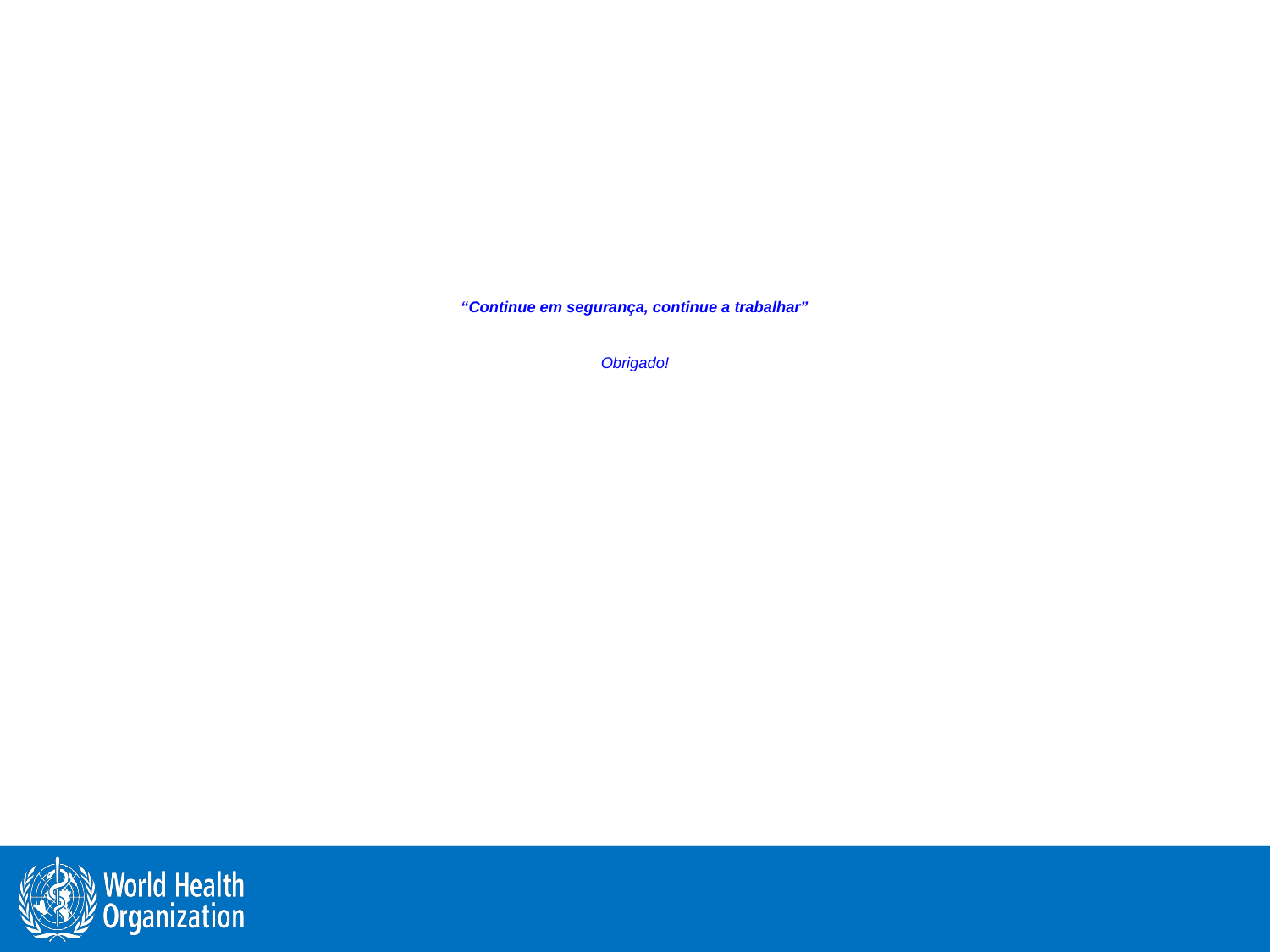

# “Continue em segurança, continue a trabalhar” Obrigado!